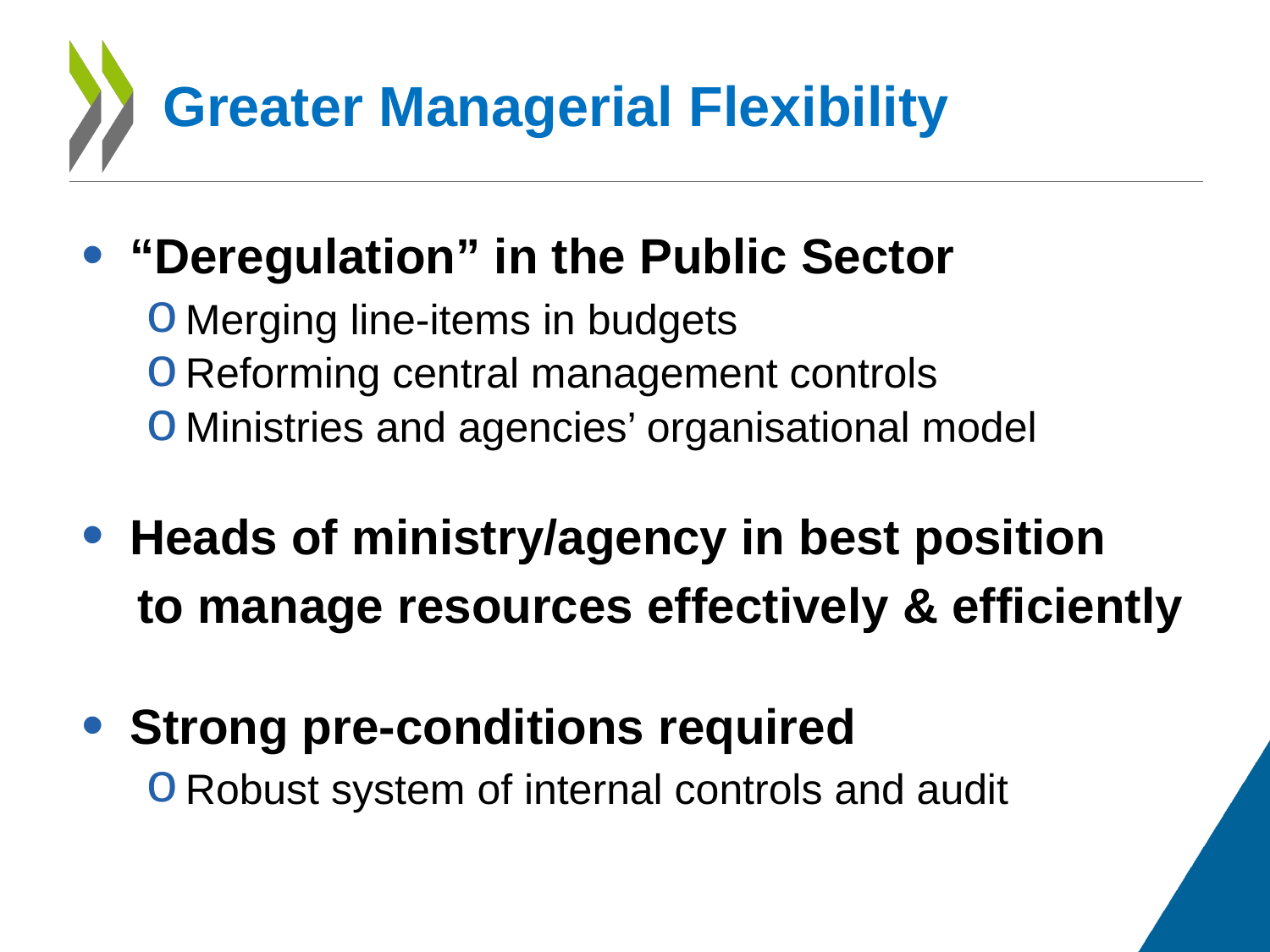

# Greater Managerial Flexibility
“Deregulation” in the Public Sector
Merging line-items in budgets
Reforming central management controls
Ministries and agencies’ organisational model

Heads of ministry/agency in best position
    to manage resources effectively & efficiently

Strong pre-conditions required
Robust system of internal controls and audit